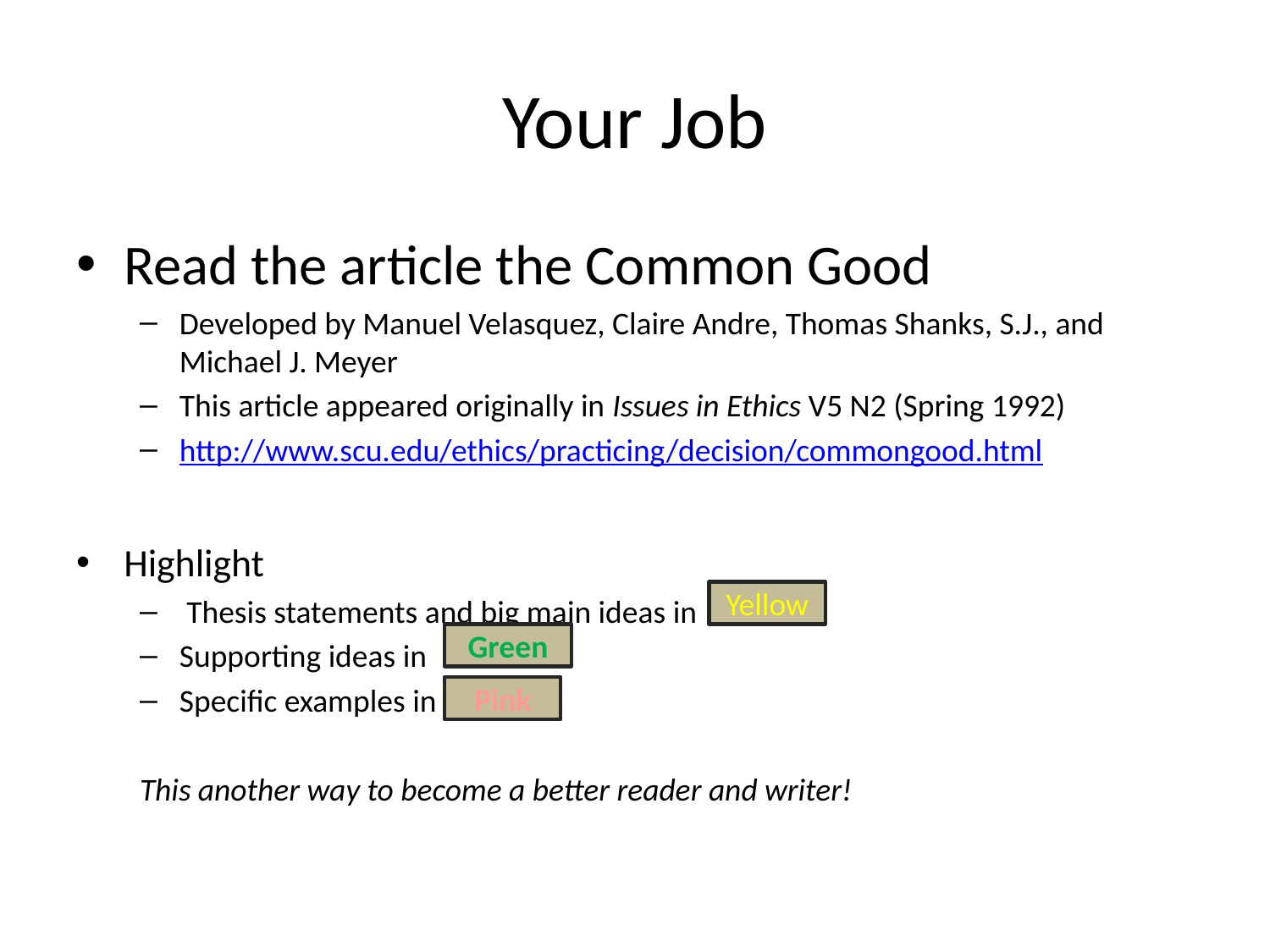

# Your Job
Read the article the Common Good
Developed by Manuel Velasquez, Claire Andre, Thomas Shanks, S.J., and Michael J. Meyer
This article appeared originally in Issues in Ethics V5 N2 (Spring 1992)
http://www.scu.edu/ethics/practicing/decision/commongood.html

Highlight
 Thesis statements and big main ideas in
Supporting ideas in
Specific examples in

This another way to become a better reader and writer!

Yellow
Green
Pink